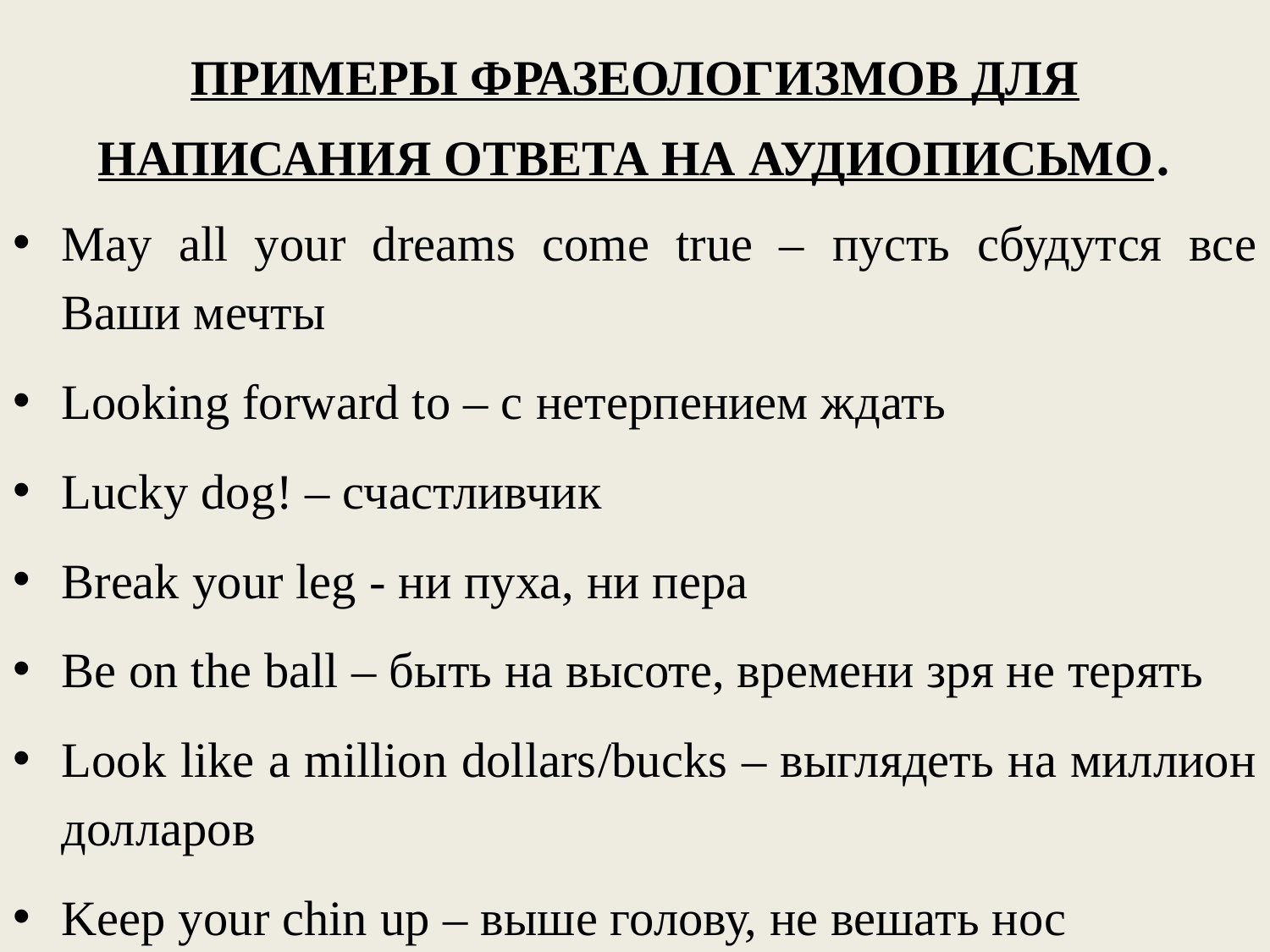

# ПРИМЕРЫ ФРАЗЕОЛОГИЗМОВ ДЛЯ НАПИСАНИЯ ОТВЕТА НА АУДИОПИСЬМО.
May all your dreams come true – пусть сбудутся все Ваши мечты
Looking forward to – c нетерпением ждать
Lucky dog! – счастливчик
Break your leg - ни пуха, ни пера
Be on the ball – быть на высоте, времени зря не терять
Look like a million dollars/bucks – выглядеть на миллион долларов
Keep your chin up – выше голову, не вешать нос